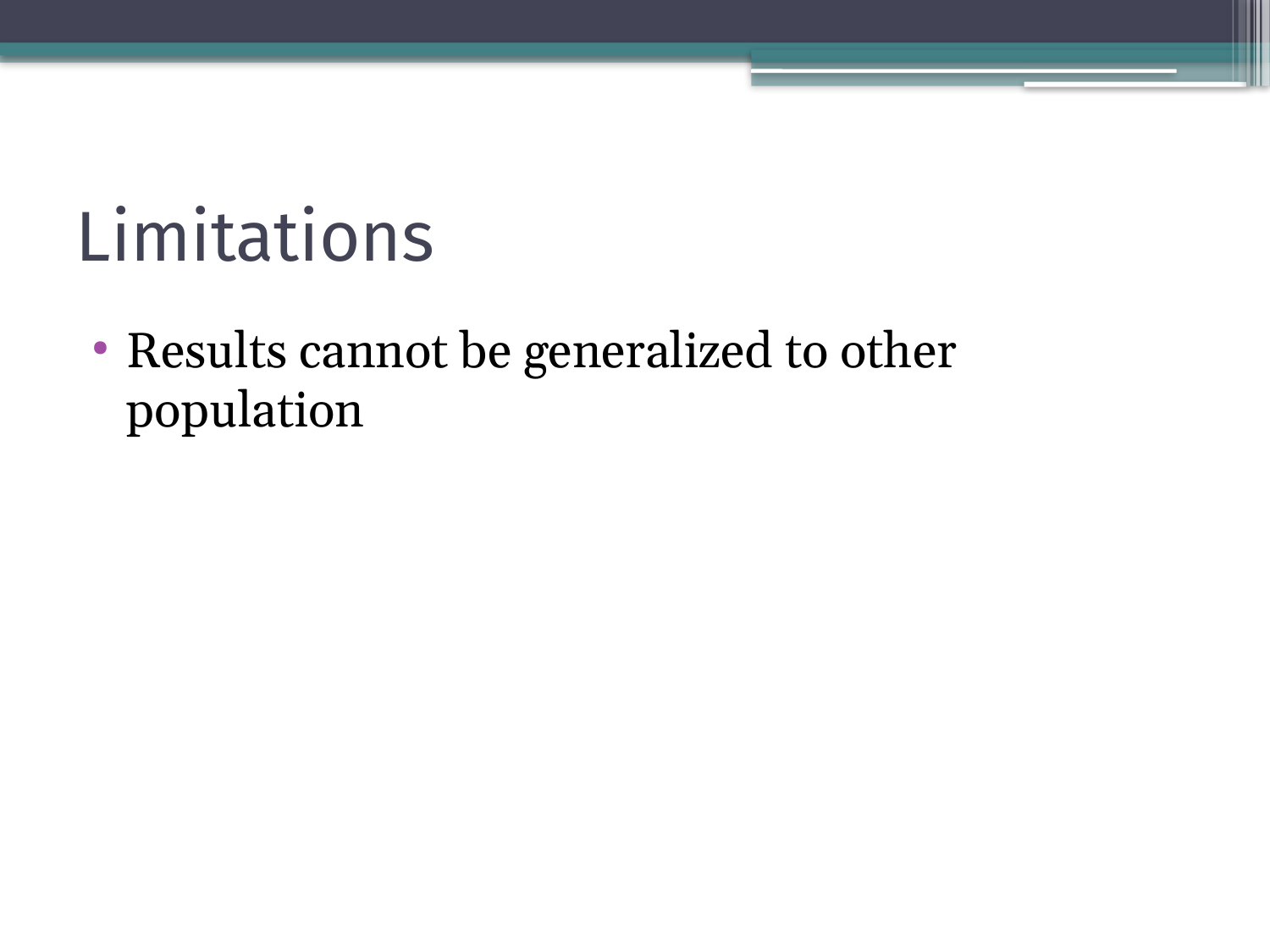

# Limitations
Results cannot be generalized to other population